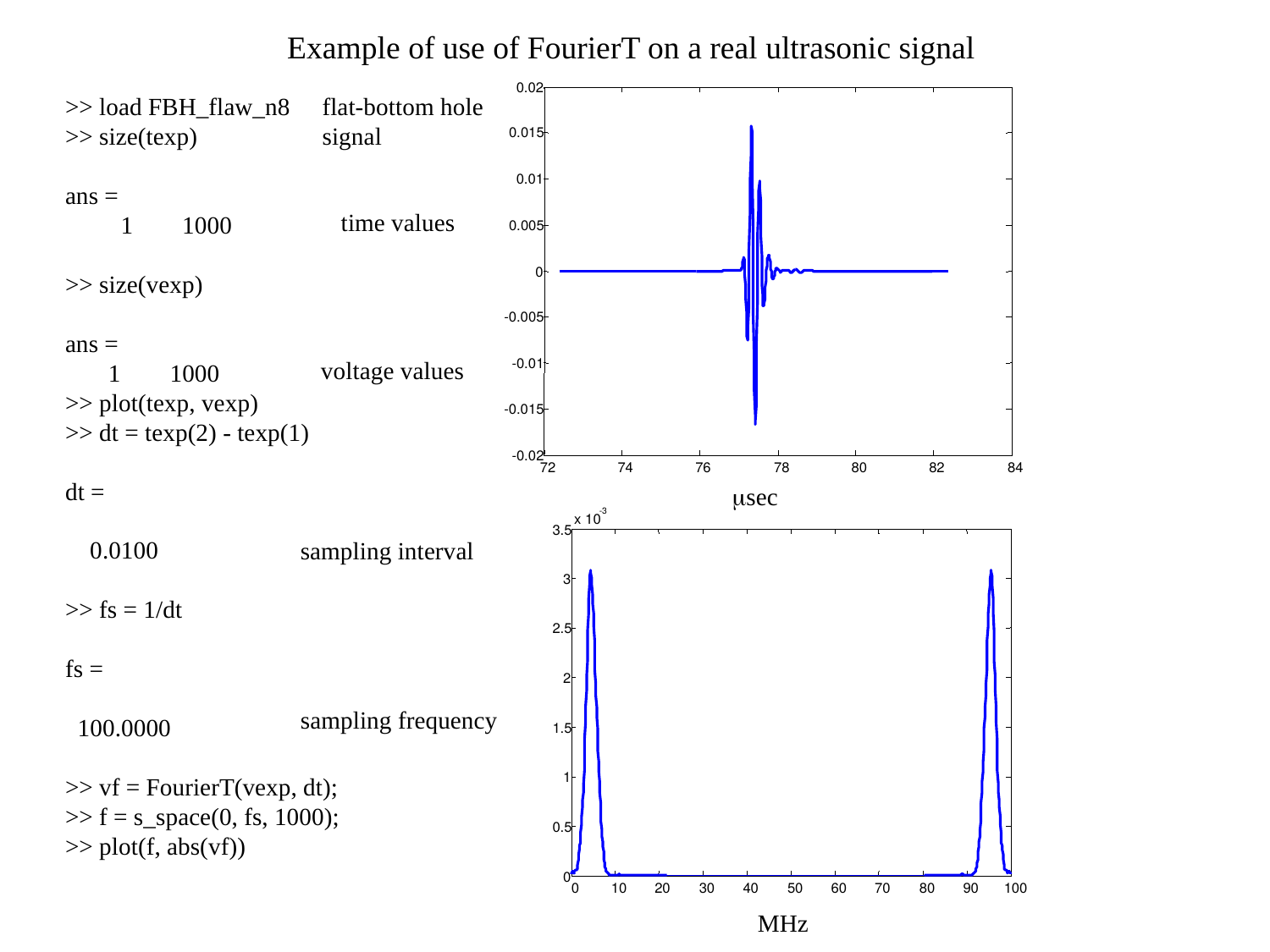

Example of use of FourierT on a real ultrasonic signal
0.02

0.015

0.01

0.005

0

-0.005

-0.01

-0.015

-0.02

72
74
76
78
80
82
84
>> load FBH_flaw_n8
>> size(texp)

ans =
         1        1000

>> size(vexp)

ans =
       1        1000
>> plot(texp, vexp)
>> dt = texp(2) - texp(1)

dt =

    0.0100

>> fs = 1/dt

fs =

  100.0000

>> vf = FourierT(vexp, dt);
>> f = s_space(0, fs, 1000);
>> plot(f, abs(vf))
flat-bottom hole
signal
time values
voltage values
μsec
-3
x 10
3.5
sampling interval

3

2.5

2

sampling frequency
1.5

1

0.5

0

0
10
20
30
40
50
60
70
80
90
100
MHz